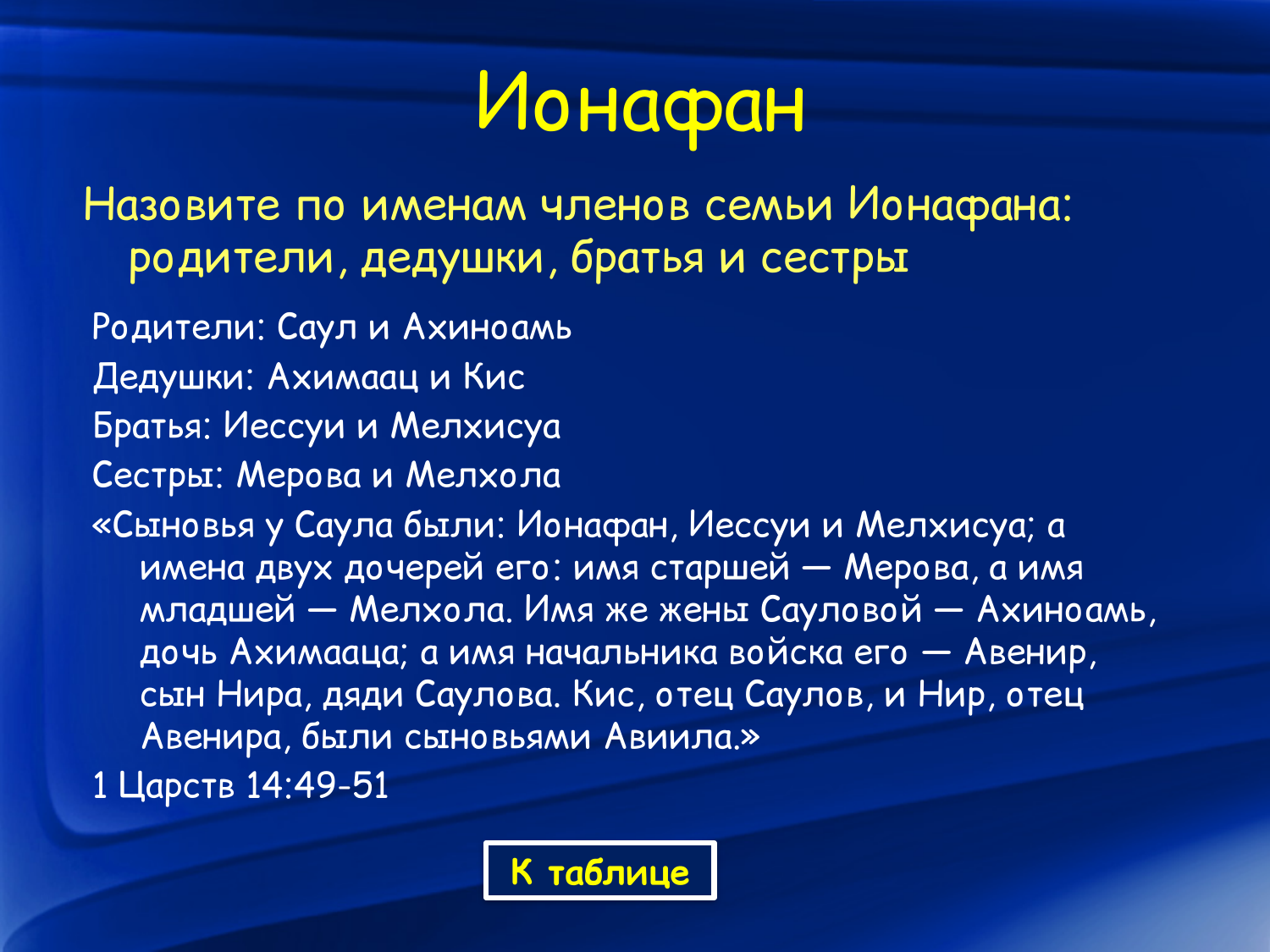

# Ионафан
Назовите по именам членов семьи Ионафана: родители, дедушки, братья и сестры
Родители: Саул и Ахиноамь
Дедушки: Ахимаац и Кис
Братья: Иессуи и Мелхисуа
Сестры: Мерова и Мелхола
«Сыновья у Саула были: Ионафан, Иессуи и Мелхисуа; а имена двух дочерей его: имя старшей — Мерова, а имя младшей — Мелхола. Имя же жены Сауловой — Ахиноамь, дочь Ахимааца; а имя начальника войска его — Авенир, сын Нира, дяди Саулова. Кис, отец Саулов, и Нир, отец Авенира, были сыновьями Авиила.»
1 Царств 14:49-51
К таблице